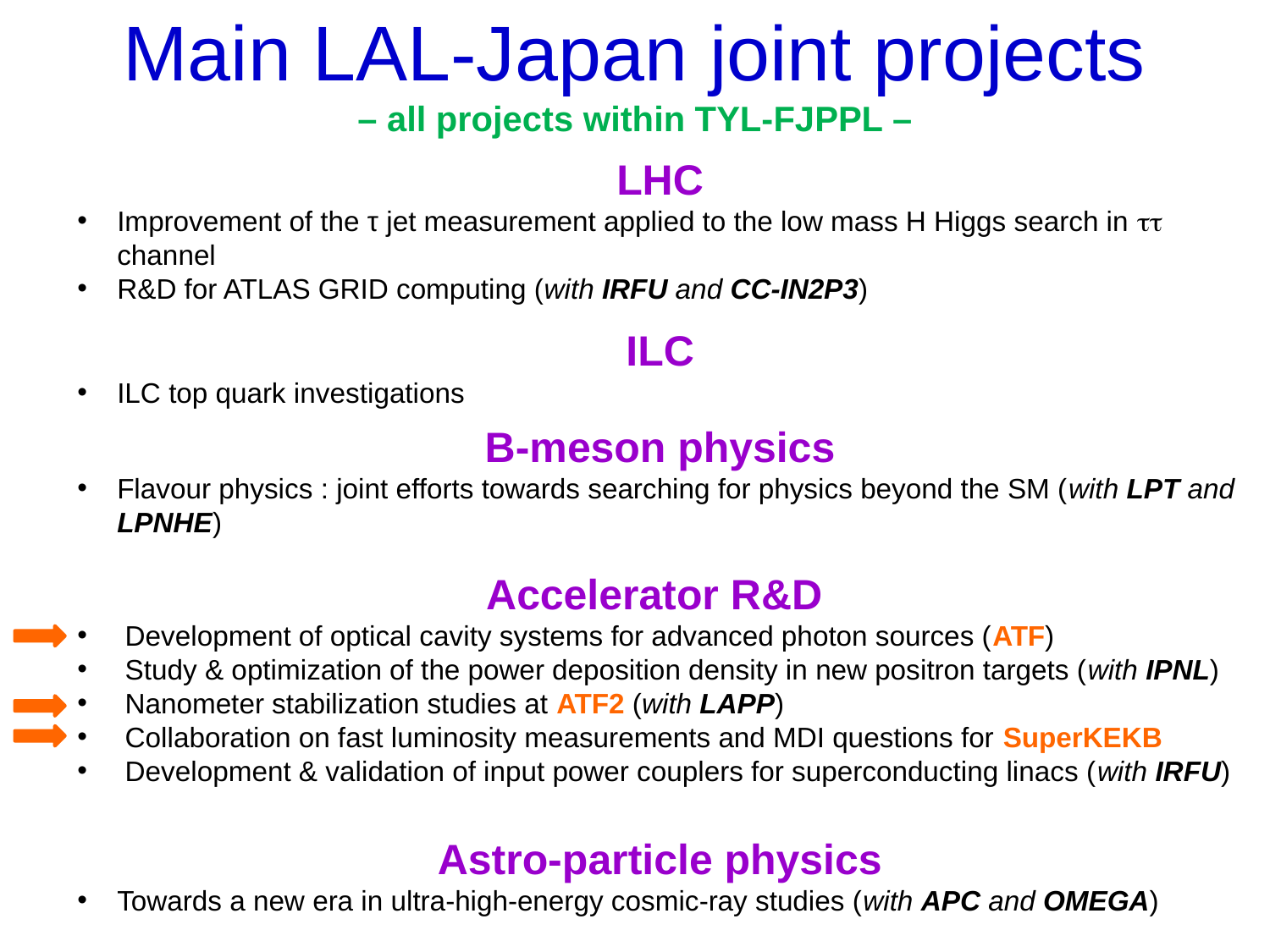

# Main LAL-Japan joint projects – all projects within TYL-FJPPL –
LHC
Improvement of the τ jet measurement applied to the low mass H Higgs search in ττ channel
R&D for ATLAS GRID computing (with IRFU and CC-IN2P3)
ILC
ILC top quark investigations
B-meson physics
Flavour physics : joint efforts towards searching for physics beyond the SM (with LPT and LPNHE)
Accelerator R&D
Development of optical cavity systems for advanced photon sources (ATF)
Study & optimization of the power deposition density in new positron targets (with IPNL)
Nanometer stabilization studies at ATF2 (with LAPP)
Collaboration on fast luminosity measurements and MDI questions for SuperKEKB
Development & validation of input power couplers for superconducting linacs (with IRFU)

Astro-particle physics
Towards a new era in ultra-high-energy cosmic-ray studies (with APC and OMEGA)